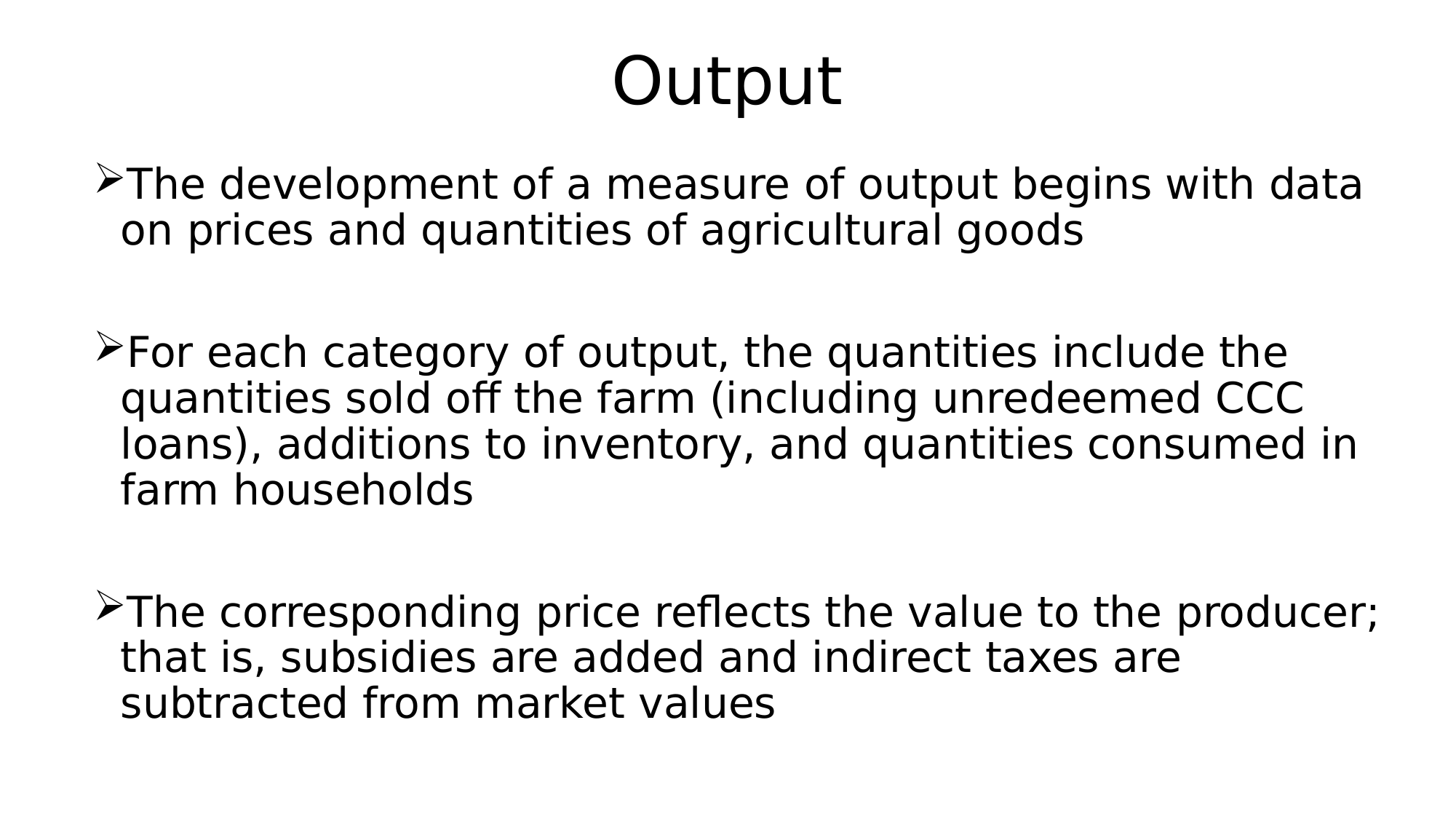

# Output
The development of a measure of output begins with data on prices and quantities of agricultural goods

For each category of output, the quantities include the quantities sold off the farm (including unredeemed CCC loans), additions to inventory, and quantities consumed in farm households

The corresponding price reflects the value to the producer; that is, subsidies are added and indirect taxes are subtracted from market values